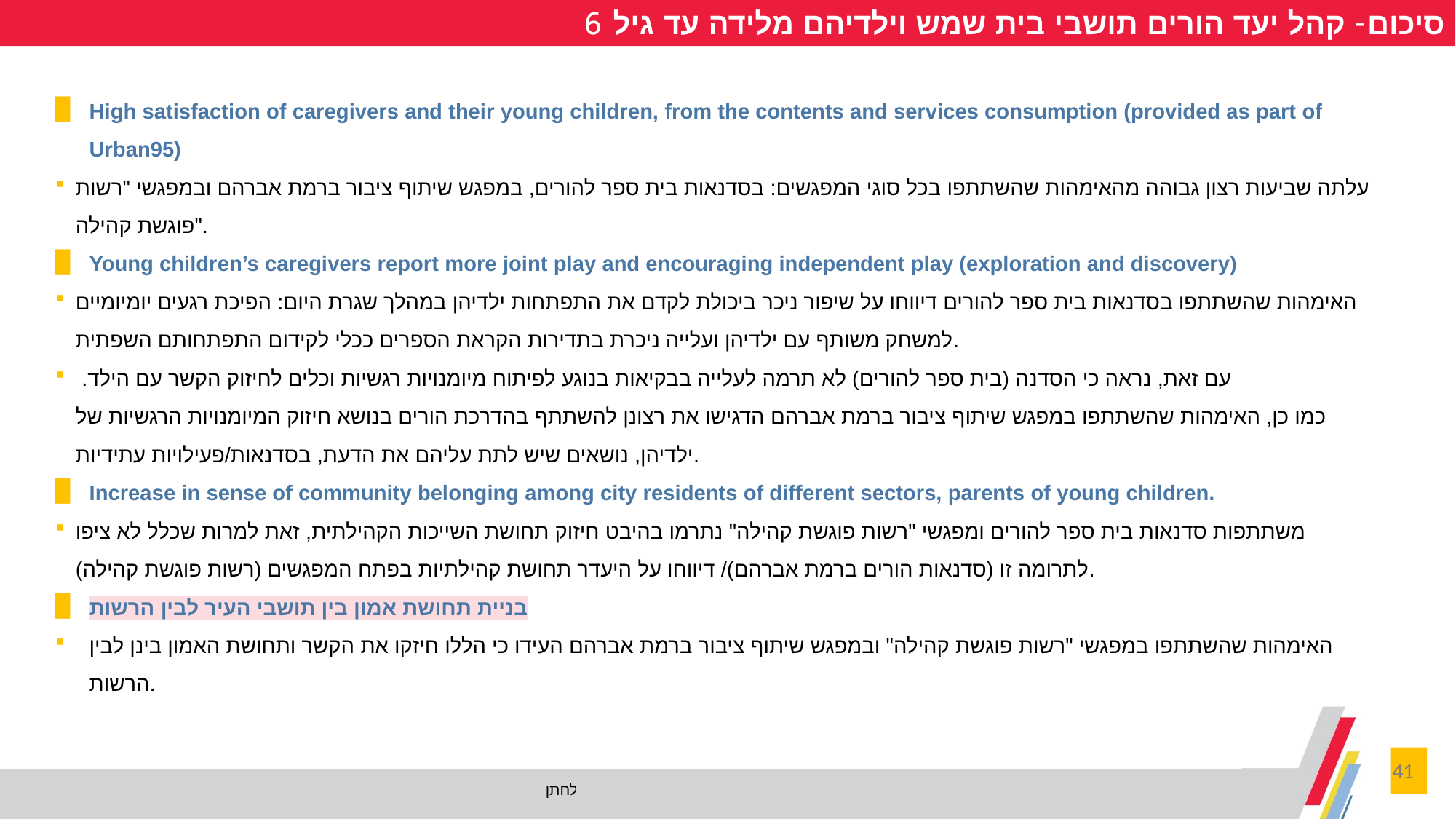

סיכום- קהל יעד הורים תושבי בית שמש וילדיהם מלידה עד גיל 6
High satisfaction of caregivers and their young children, from the contents and services consumption (provided as part of Urban95)
עלתה שביעות רצון גבוהה מהאימהות שהשתתפו בכל סוגי המפגשים: בסדנאות בית ספר להורים, במפגש שיתוף ציבור ברמת אברהם ובמפגשי "רשות פוגשת קהילה".
Young children’s caregivers report more joint play and encouraging independent play (exploration and discovery)
האימהות שהשתתפו בסדנאות בית ספר להורים דיווחו על שיפור ניכר ביכולת לקדם את התפתחות ילדיהן במהלך שגרת היום: הפיכת רגעים יומיומיים למשחק משותף עם ילדיהן ועלייה ניכרת בתדירות הקראת הספרים ככלי לקידום התפתחותם השפתית.
עם זאת, נראה כי הסדנה (בית ספר להורים) לא תרמה לעלייה בבקיאות בנוגע לפיתוח מיומנויות רגשיות וכלים לחיזוק הקשר עם הילד.
כמו כן, האימהות שהשתתפו במפגש שיתוף ציבור ברמת אברהם הדגישו את רצונן להשתתף בהדרכת הורים בנושא חיזוק המיומנויות הרגשיות של ילדיהן, נושאים שיש לתת עליהם את הדעת, בסדנאות/פעילויות עתידיות.
Increase in sense of community belonging among city residents of different sectors, parents of young children.
משתתפות סדנאות בית ספר להורים ומפגשי "רשות פוגשת קהילה" נתרמו בהיבט חיזוק תחושת השייכות הקהילתית, זאת למרות שכלל לא ציפו לתרומה זו (סדנאות הורים ברמת אברהם)/ דיווחו על היעדר תחושת קהילתיות בפתח המפגשים (רשות פוגשת קהילה).
בניית תחושת אמון בין תושבי העיר לבין הרשות
האימהות שהשתתפו במפגשי "רשות פוגשת קהילה" ובמפגש שיתוף ציבור ברמת אברהם העידו כי הללו חיזקו את הקשר ותחושת האמון בינן לבין הרשות.
41